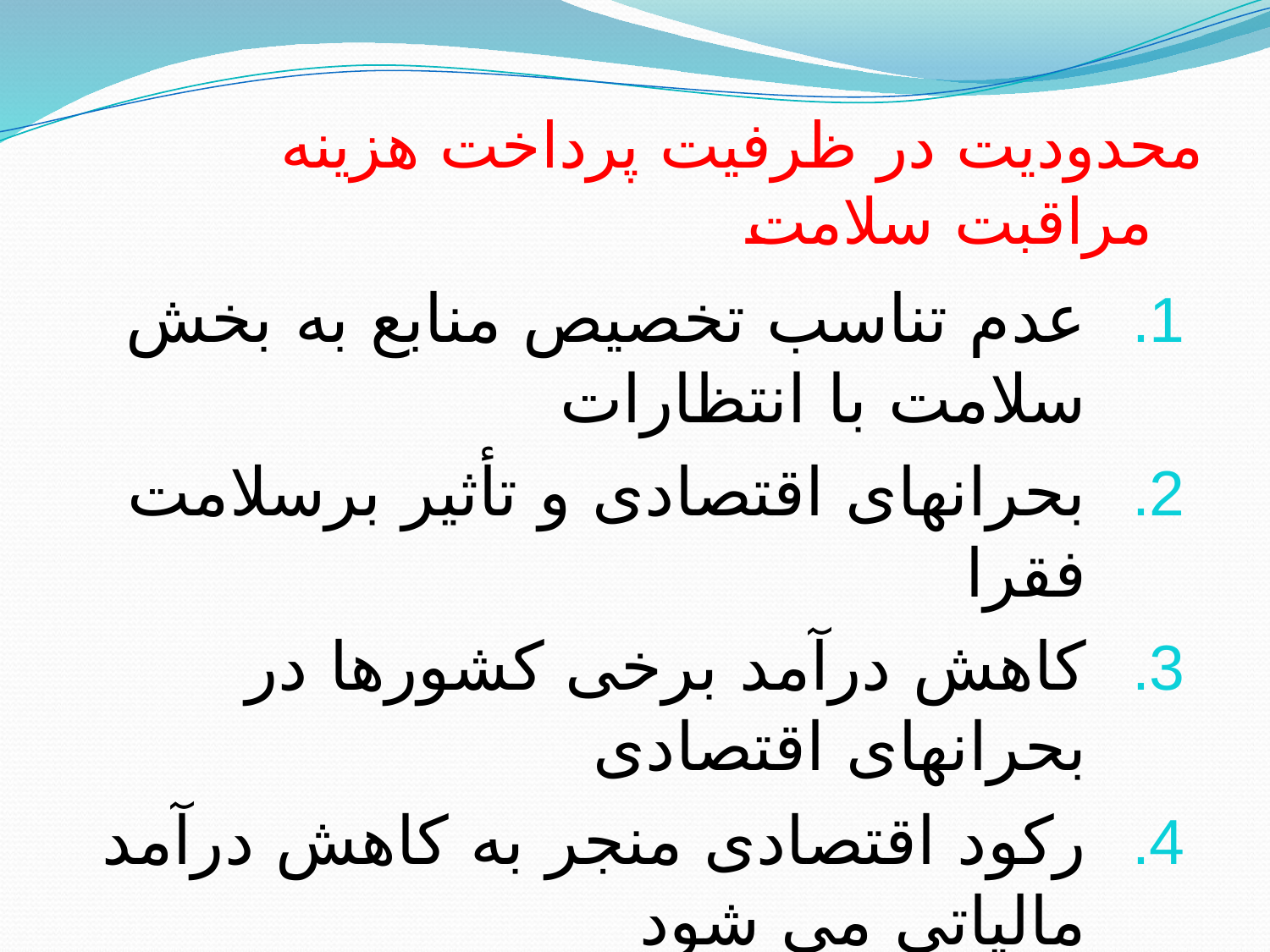

# محدودیت در ظرفیت پرداخت هزینه مراقبت سلامت
عدم تناسب تخصیص منابع به بخش سلامت با انتظارات
بحرانهای اقتصادی و تأثیر برسلامت فقرا
کاهش درآمد برخی کشورها در بحرانهای اقتصادی
رکود اقتصادی منجر به کاهش درآمد مالیاتی می شود
کاهش social solidarity & social capital